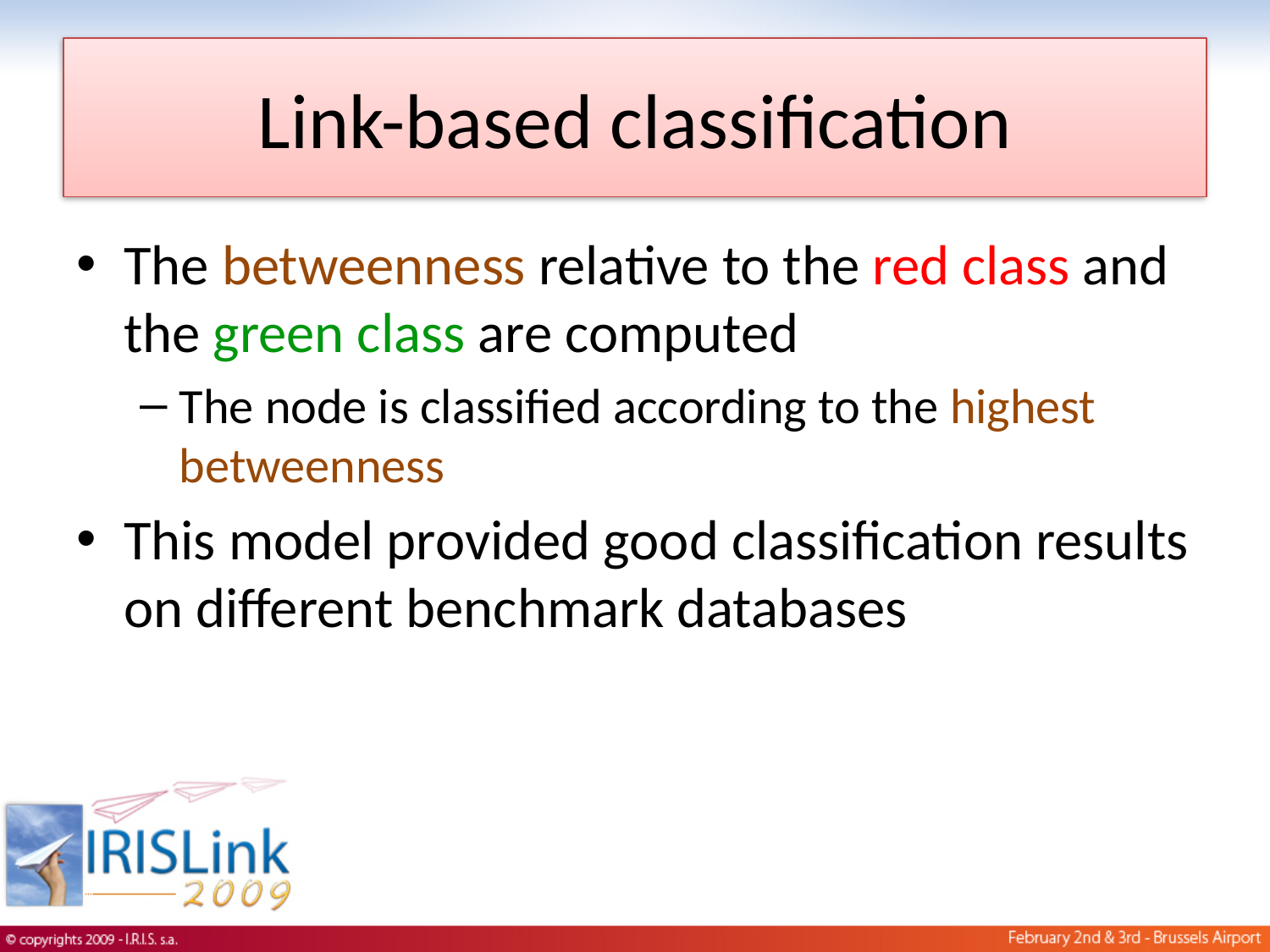

# Link-based classification
The betweenness relative to the red class and the green class are computed
The node is classified according to the highest betweenness
This model provided good classification results on different benchmark databases